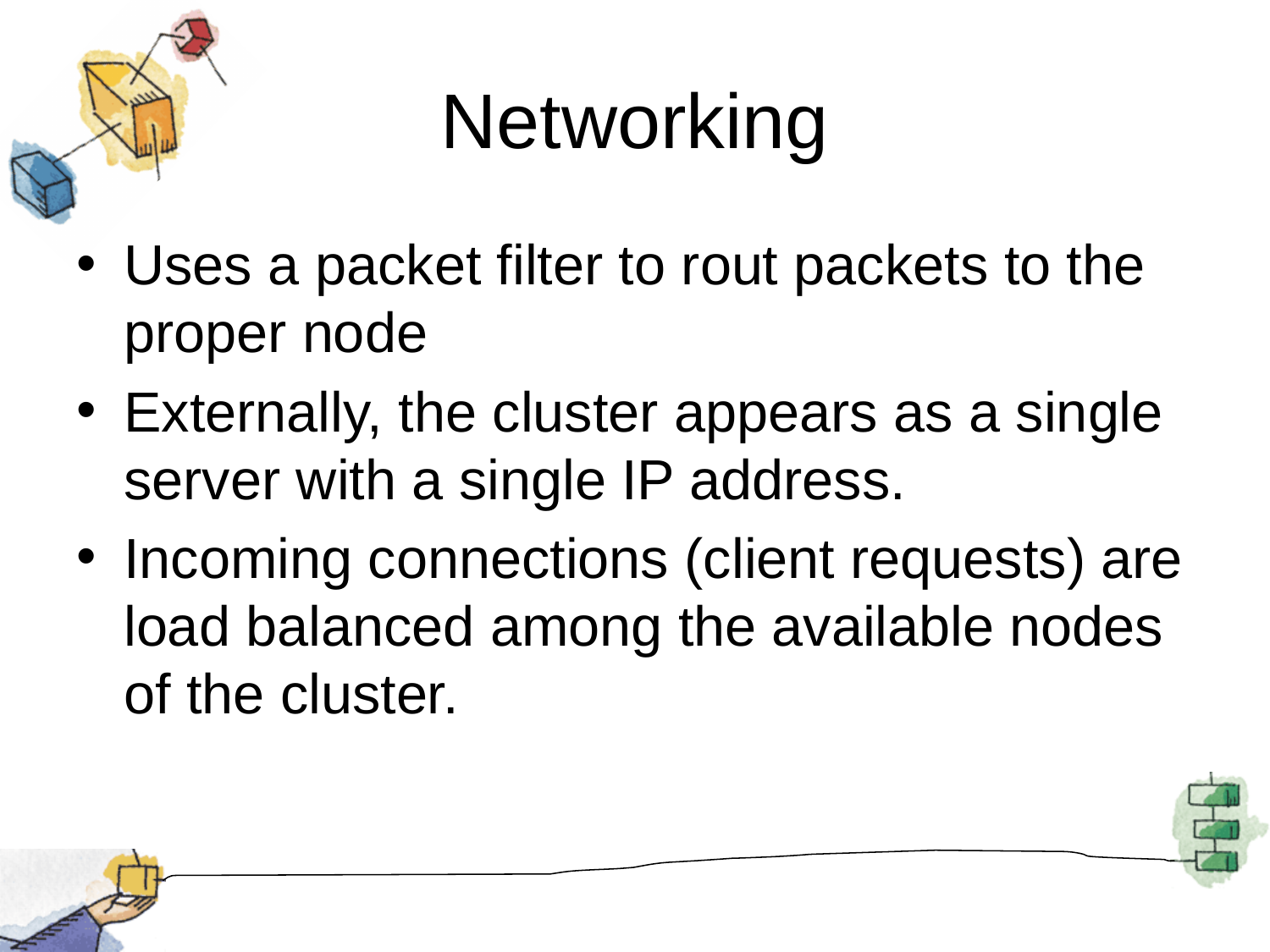

# Networking
Uses a packet filter to rout packets to the proper node
Externally, the cluster appears as a single server with a single IP address.
Incoming connections (client requests) are load balanced among the available nodes of the cluster.